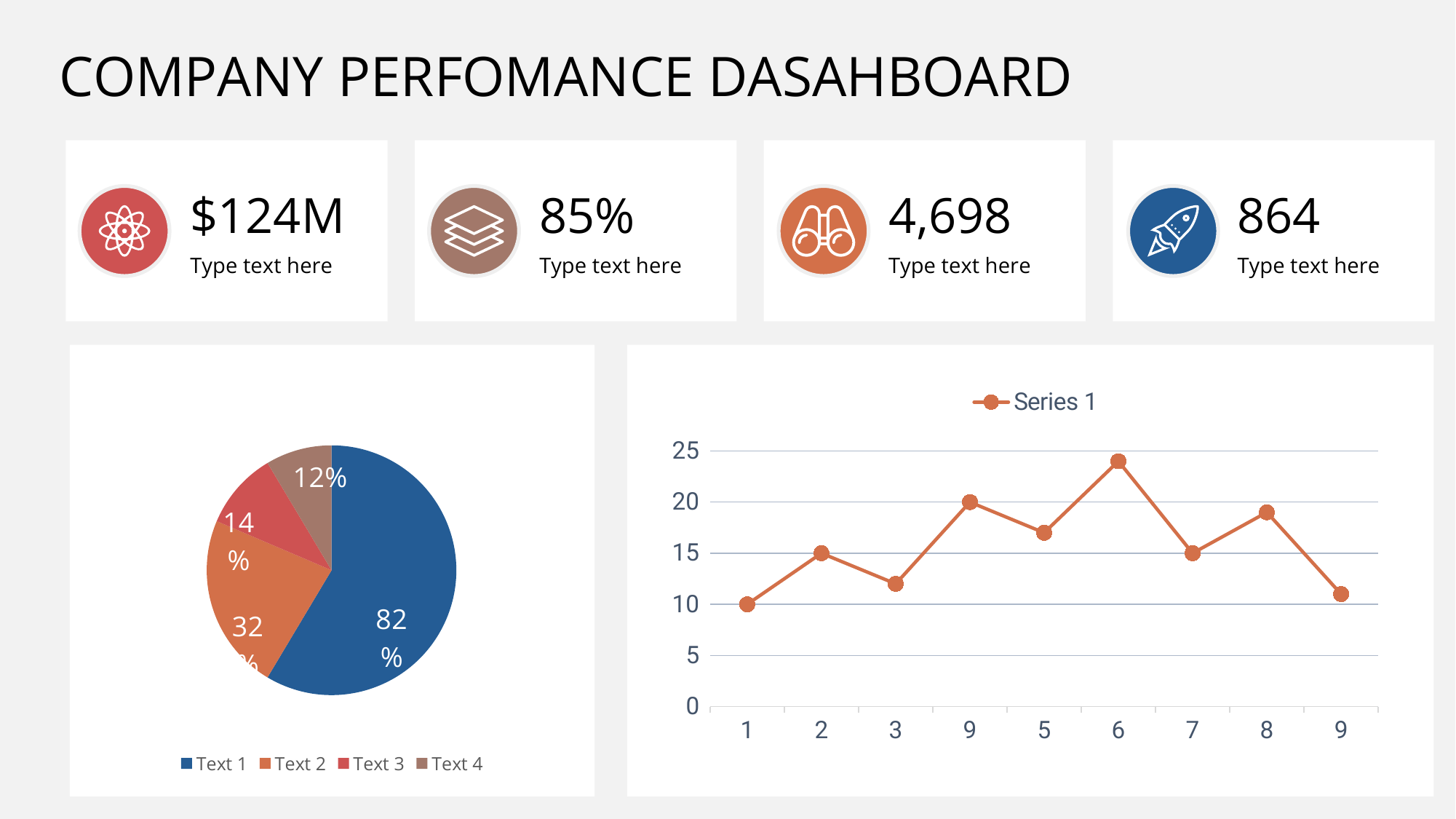

# COMPANY PERFOMANCE DASAHBOARD
$124M
Type text here
85%
Type text here
4,698
Type text here
864
Type text here

### Chart

| Category | Sales |
|---|---|
| Text 1 | 82.0 |
| Text 2 | 32.0 |
| Text 3 | 14.0 |
| Text 4 | 12.0 |

### Chart

| Category | Series 1 |
|---|---|
| 1 | 10.0 |
| 2 | 15.0 |
| 3 | 12.0 |
| 9 | 20.0 |
| 5 | 17.0 |
| 6 | 24.0 |
| 7 | 15.0 |
| 8 | 19.0 |
| 9 | 11.0 |